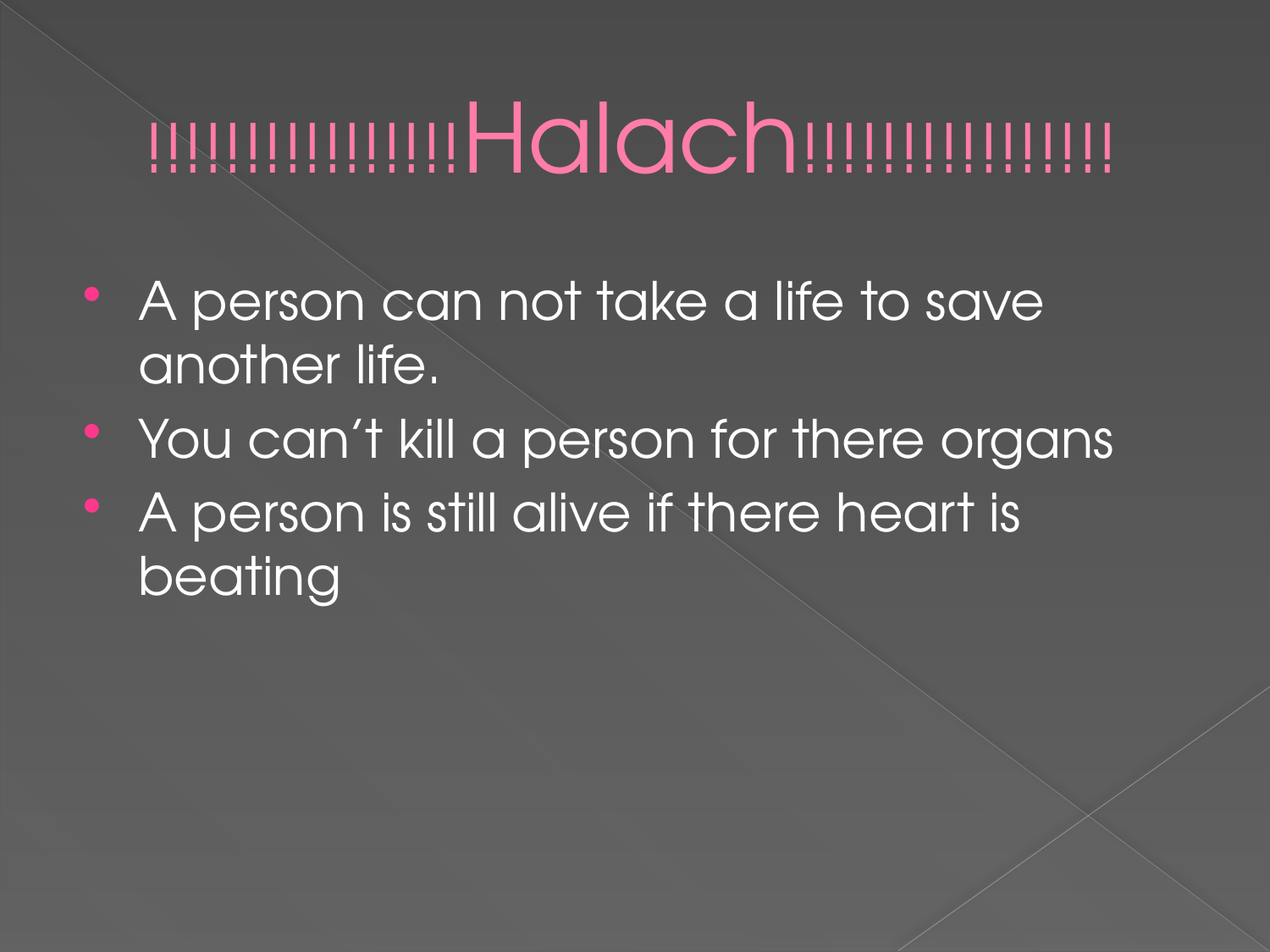

# !!!!!!!!!!!!!!!!Halach!!!!!!!!!!!!!!!!
A person can not take a life to save another life.
You can’t kill a person for there organs
A person is still alive if there heart is beating